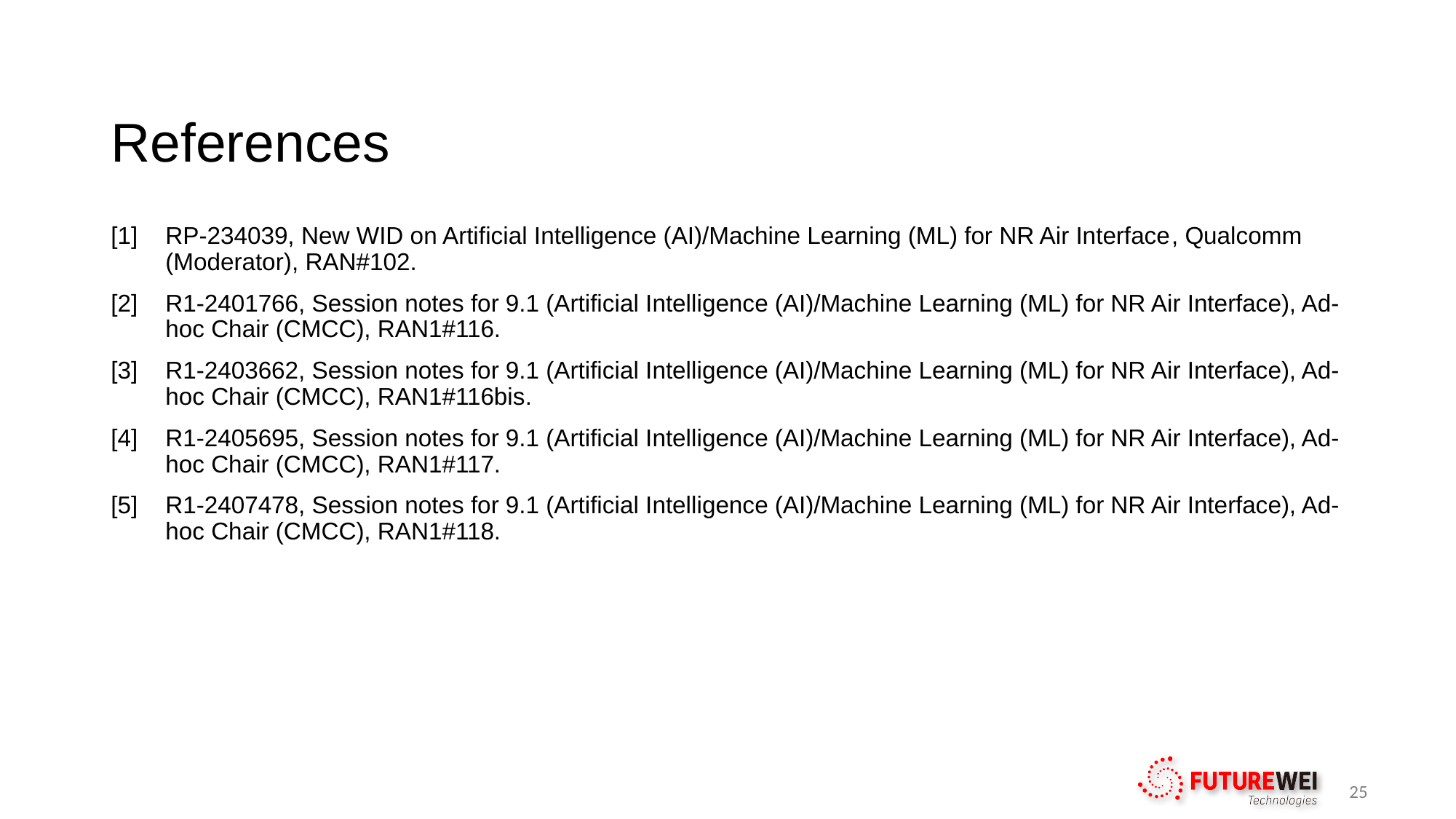

# References
[1] 	RP-234039, New WID on Artificial Intelligence (AI)/Machine Learning (ML) for NR Air Interface, Qualcomm (Moderator), RAN#102.
[2]	R1-2401766, Session notes for 9.1 (Artificial Intelligence (AI)/Machine Learning (ML) for NR Air Interface), Ad-hoc Chair (CMCC), RAN1#116.
[3]	R1-2403662, Session notes for 9.1 (Artificial Intelligence (AI)/Machine Learning (ML) for NR Air Interface), Ad-hoc Chair (CMCC), RAN1#116bis.
[4]	R1-2405695, Session notes for 9.1 (Artificial Intelligence (AI)/Machine Learning (ML) for NR Air Interface), Ad-hoc Chair (CMCC), RAN1#117.
[5]	R1-2407478, Session notes for 9.1 (Artificial Intelligence (AI)/Machine Learning (ML) for NR Air Interface), Ad-hoc Chair (CMCC), RAN1#118.

25